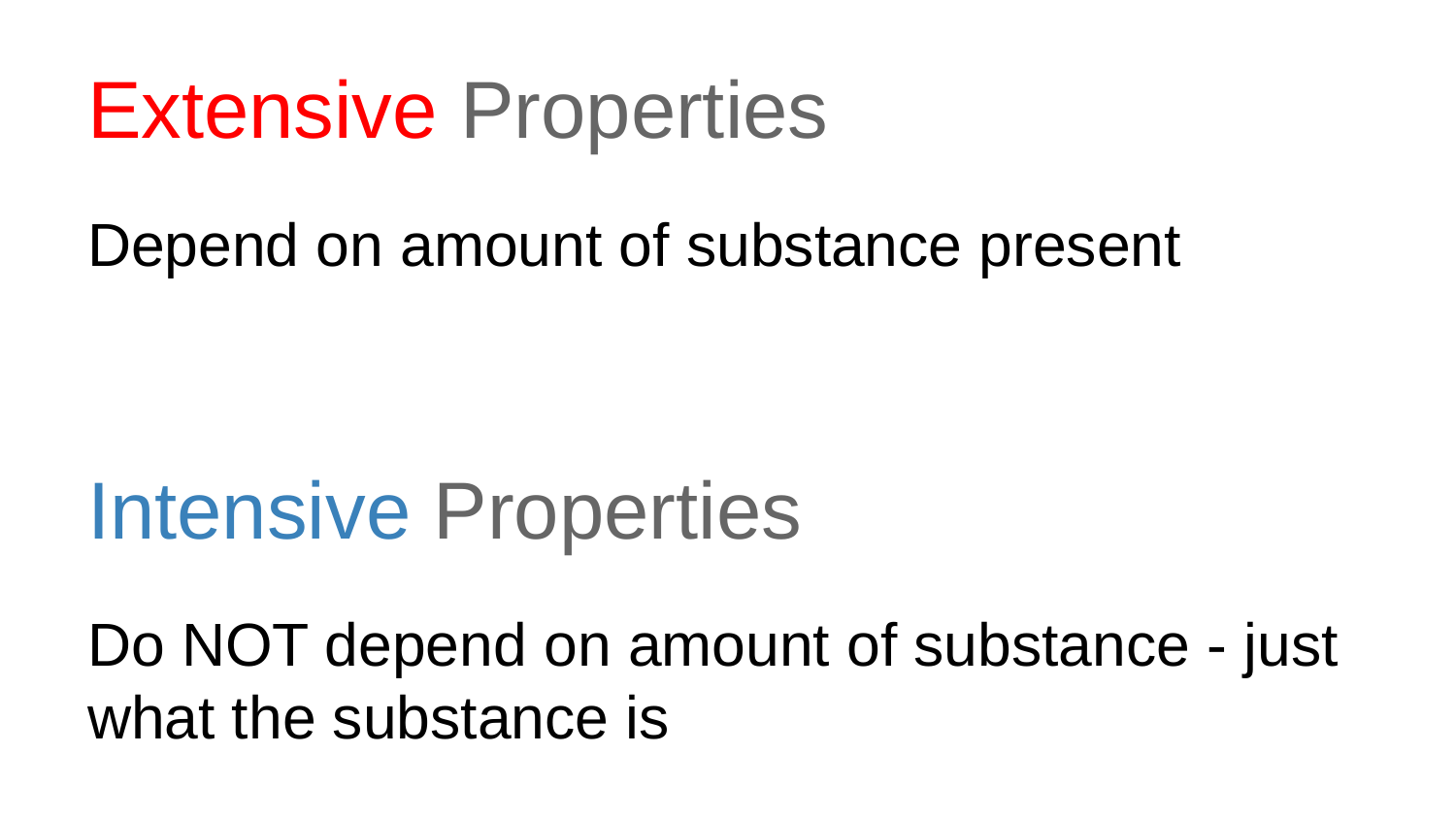

# Extensive Properties
Depend on amount of substance present
Intensive Properties
Do NOT depend on amount of substance - just what the substance is